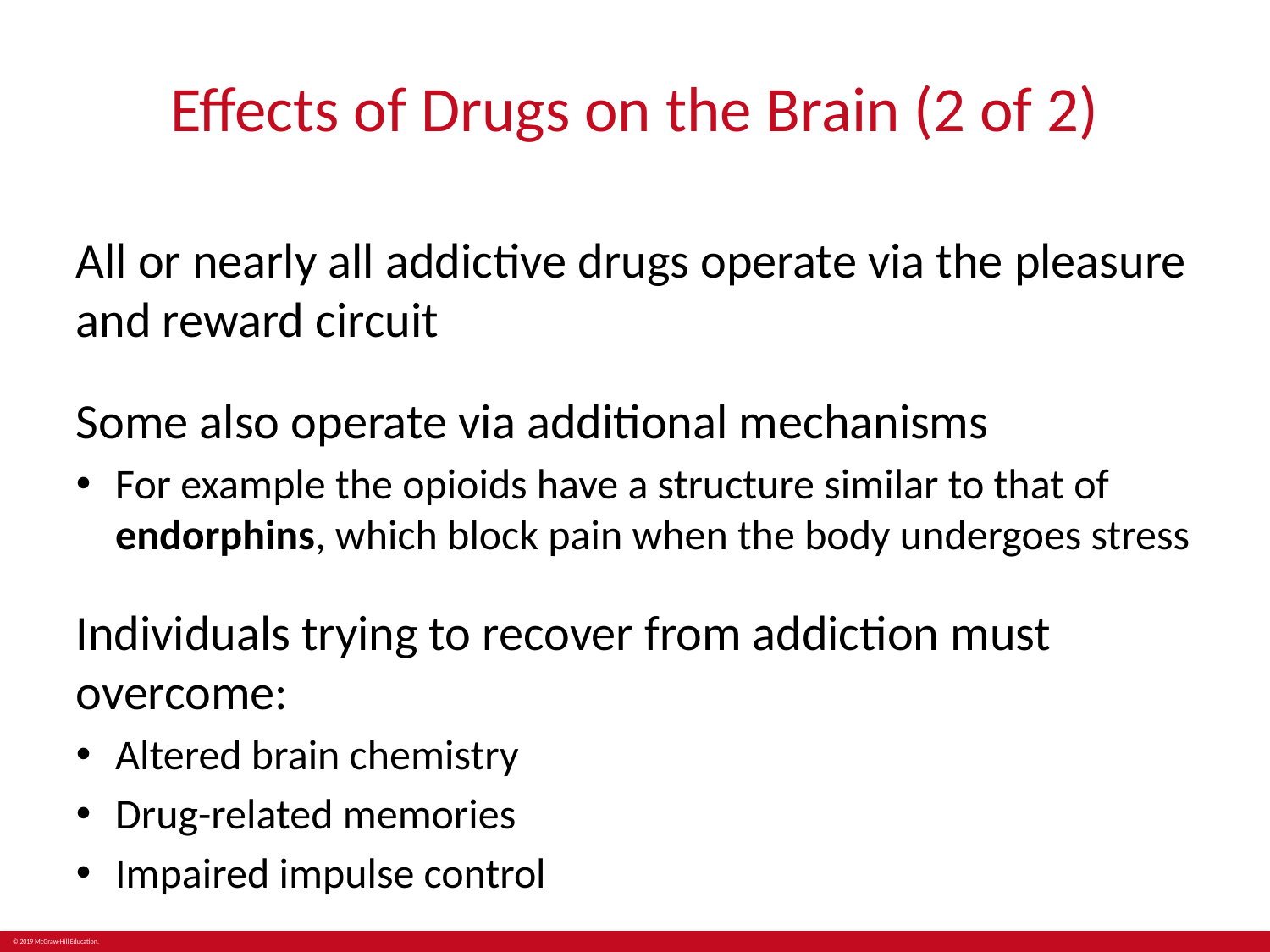

# Effects of Drugs on the Brain (2 of 2)
All or nearly all addictive drugs operate via the pleasure and reward circuit
Some also operate via additional mechanisms
For example the opioids have a structure similar to that of endorphins, which block pain when the body undergoes stress
Individuals trying to recover from addiction must overcome:
Altered brain chemistry
Drug-related memories
Impaired impulse control